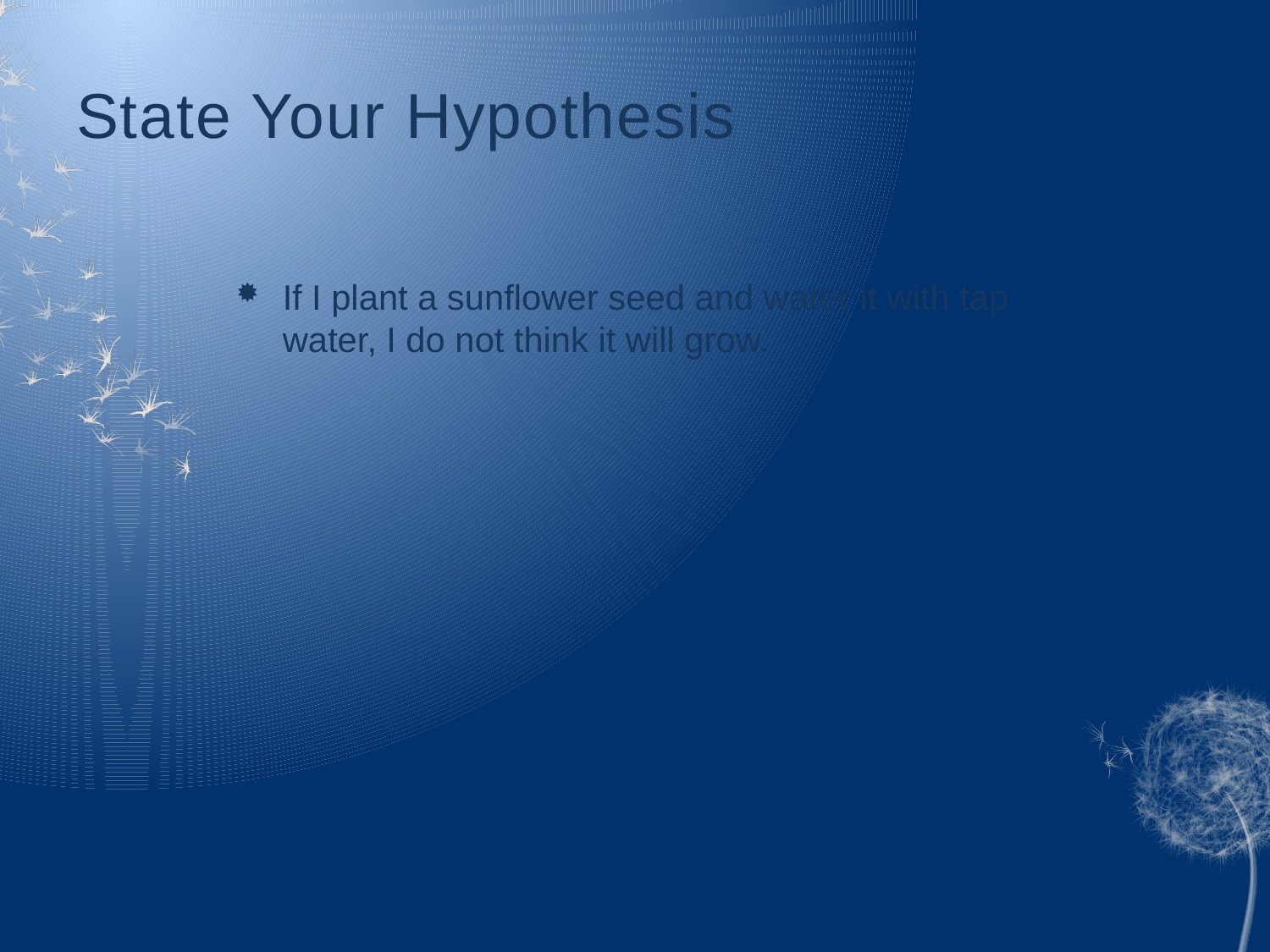

# State Your Hypothesis
If I plant a sunflower seed and water it with tap water, I do not think it will grow.